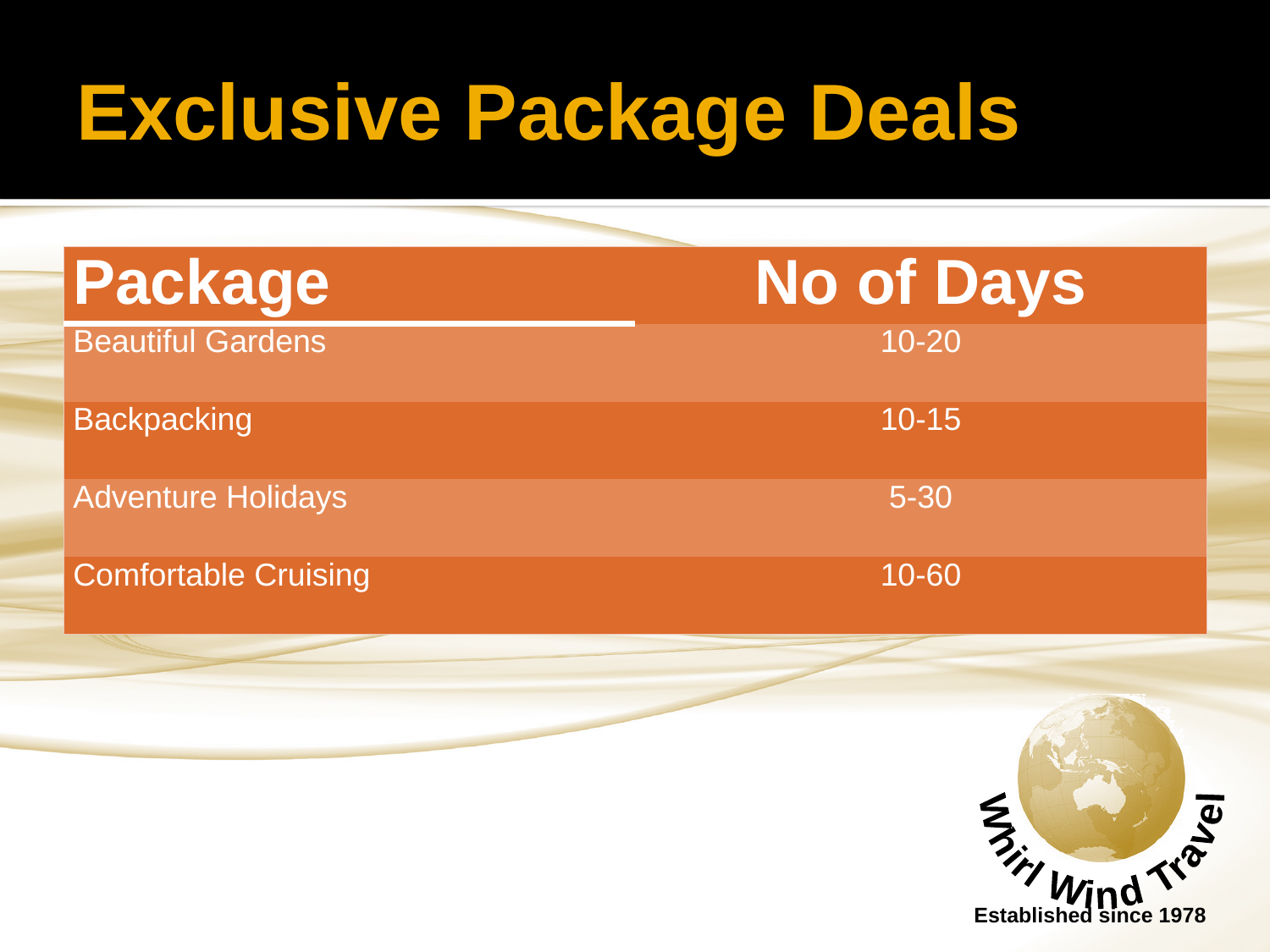

# Exclusive Package Deals
| Package | No of Days |
| --- | --- |
| Beautiful Gardens | 10-20 |
| Backpacking | 10-15 |
| Adventure Holidays | 5-30 |
| Comfortable Cruising | 10-60 |